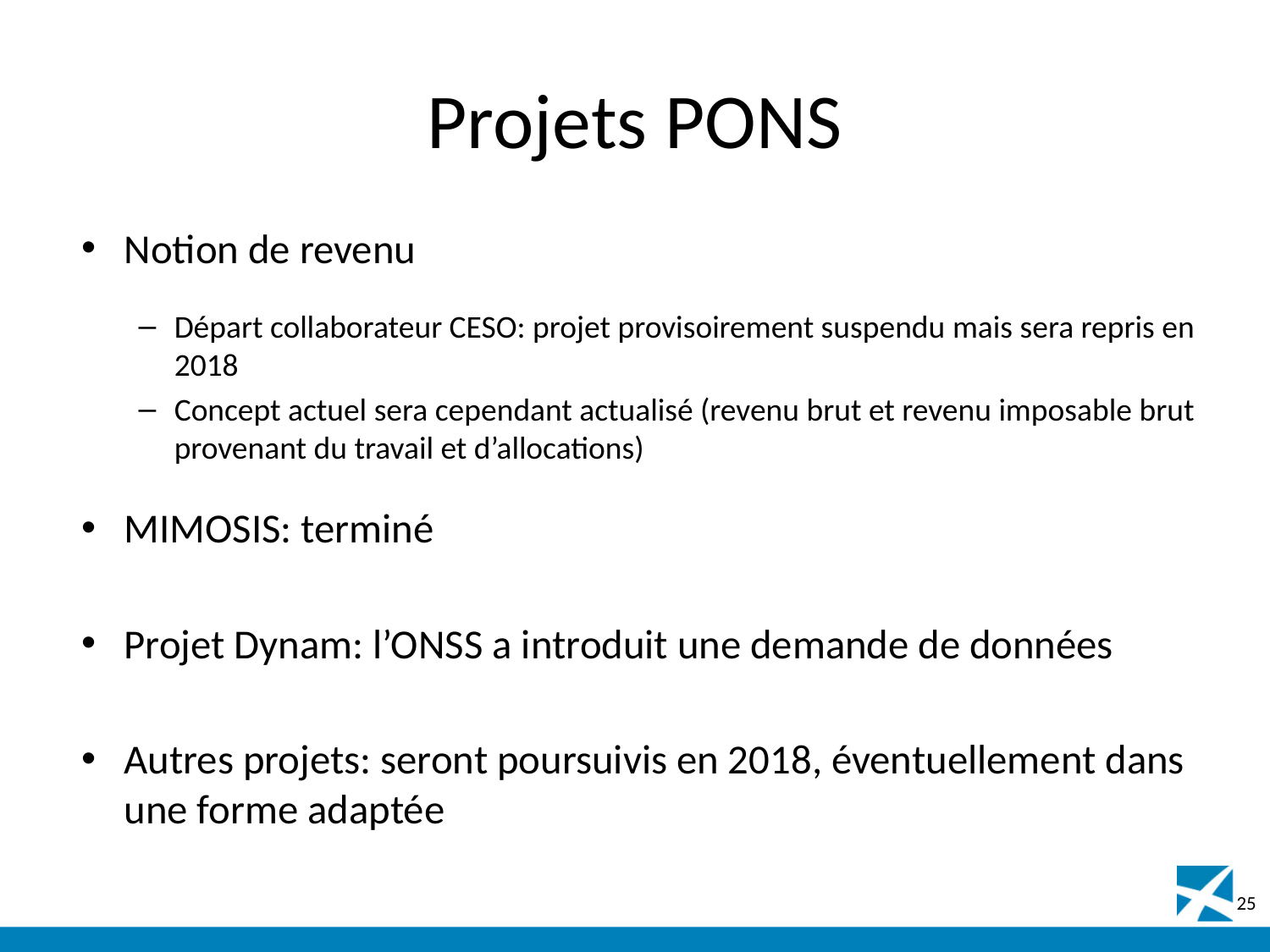

# Projets PONS
Notion de revenu

Départ collaborateur CESO: projet provisoirement suspendu mais sera repris en 2018
Concept actuel sera cependant actualisé (revenu brut et revenu imposable brut provenant du travail et d’allocations)

MIMOSIS: terminé

Projet Dynam: l’ONSS a introduit une demande de données

Autres projets: seront poursuivis en 2018, éventuellement dans une forme adaptée